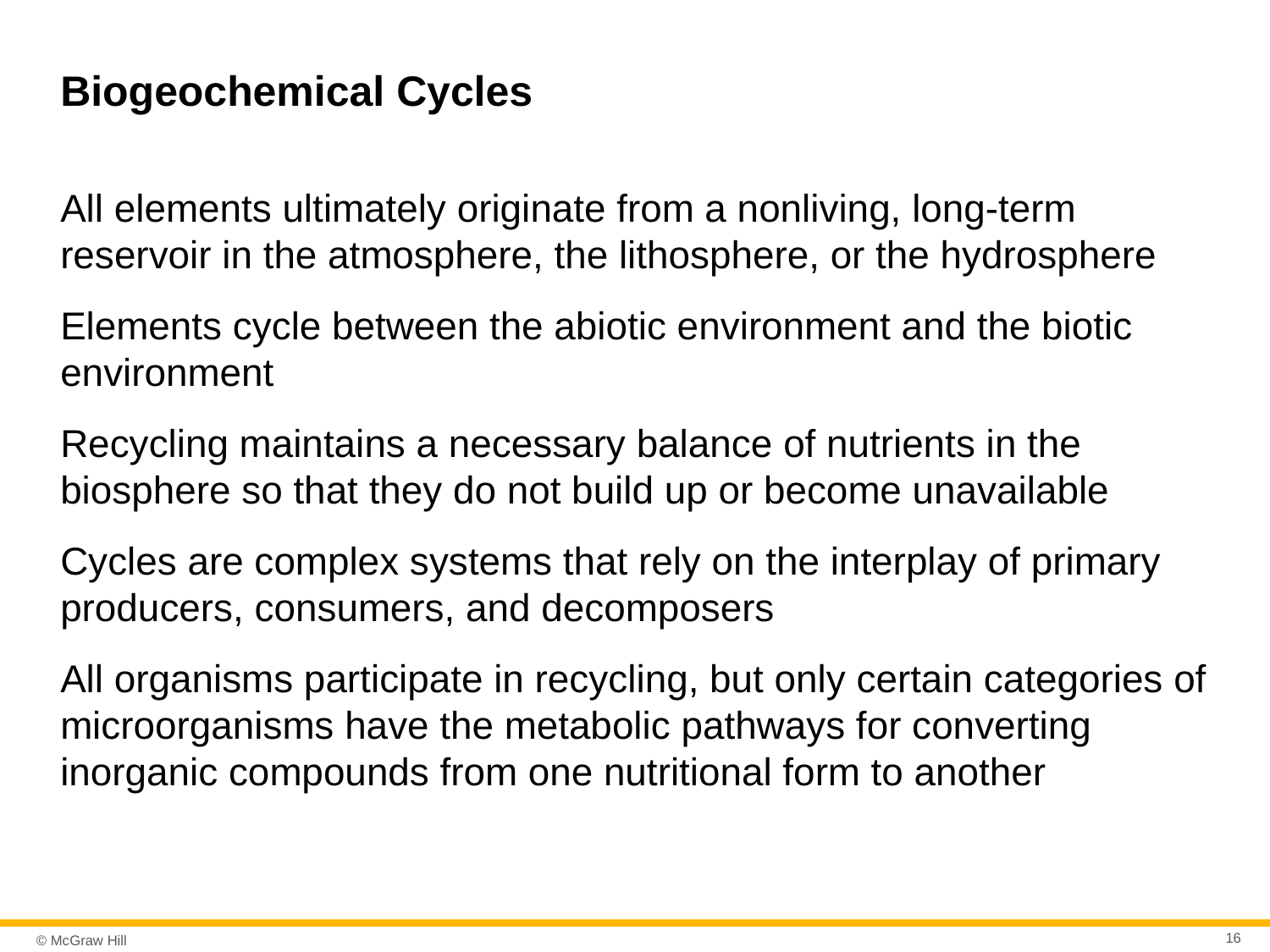

# Biogeochemical Cycles
All elements ultimately originate from a nonliving, long-term reservoir in the atmosphere, the lithosphere, or the hydrosphere
Elements cycle between the abiotic environment and the biotic environment
Recycling maintains a necessary balance of nutrients in the biosphere so that they do not build up or become unavailable
Cycles are complex systems that rely on the interplay of primary producers, consumers, and decomposers
All organisms participate in recycling, but only certain categories of microorganisms have the metabolic pathways for converting inorganic compounds from one nutritional form to another